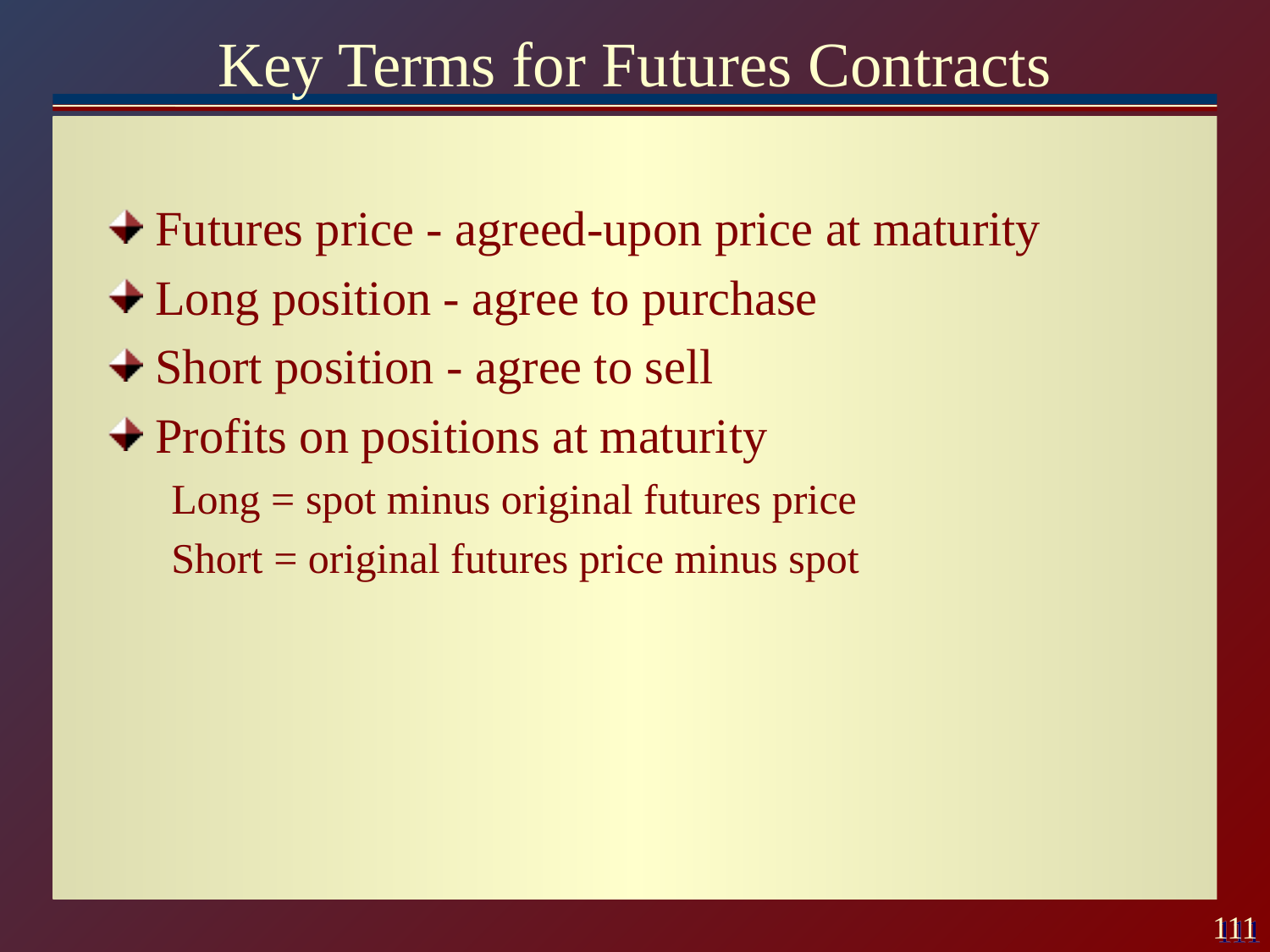

# Key Terms for Futures Contracts
Futures price - agreed-upon price at maturity
Long position - agree to purchase
Short position - agree to sell
Profits on positions at maturity
Long = spot minus original futures price
Short = original futures price minus spot